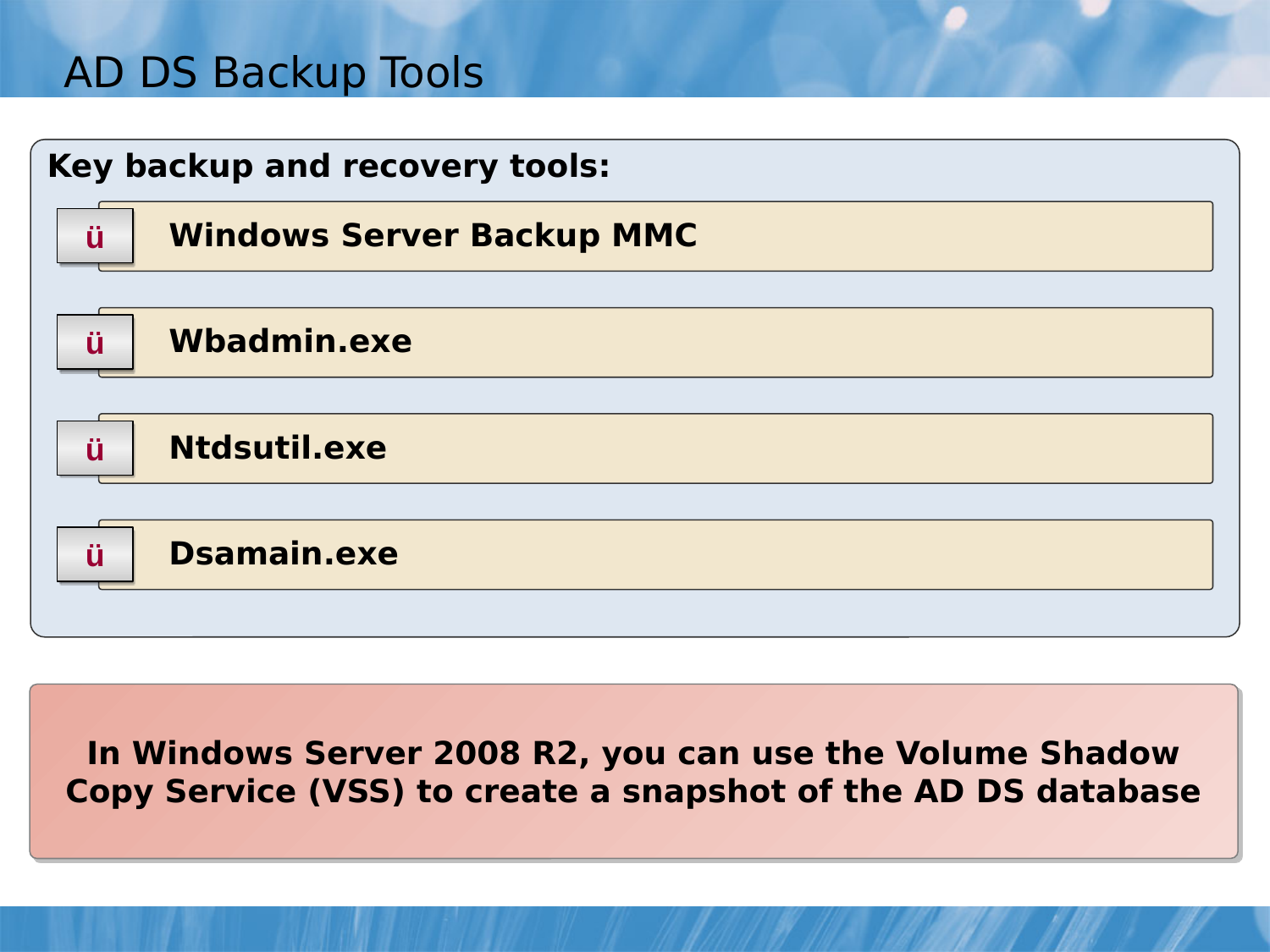

# AD DS Backup Tools
Key backup and recovery tools:
	   Windows Server Backup MMC
ü
	   Wbadmin.exe
ü
	   Ntdsutil.exe
ü
	   Dsamain.exe
ü
In Windows Server 2008 R2, you can use the Volume Shadow Copy Service (VSS) to create a snapshot of the AD DS database